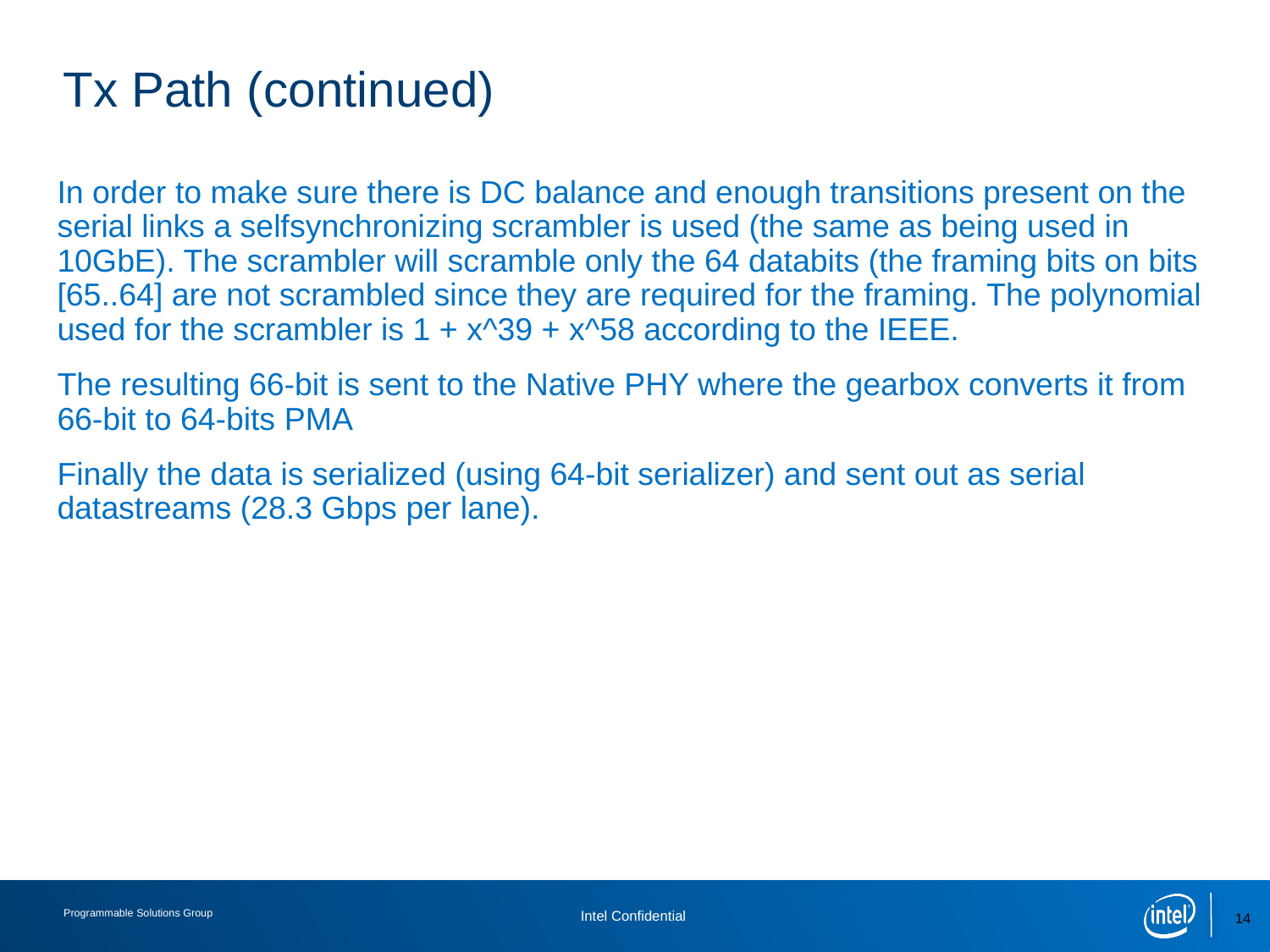

# Tx Path (continued)
In order to make sure there is DC balance and enough transitions present on the serial links a selfsynchronizing scrambler is used (the same as being used in 10GbE). The scrambler will scramble only the 64 databits (the framing bits on bits [65..64] are not scrambled since they are required for the framing. The polynomial used for the scrambler is 1 + x^39 + x^58 according to the IEEE.
The resulting 66-bit is sent to the Native PHY where the gearbox converts it from 66-bit to 64-bits PMA
Finally the data is serialized (using 64-bit serializer) and sent out as serial datastreams (28.3 Gbps per lane).
14